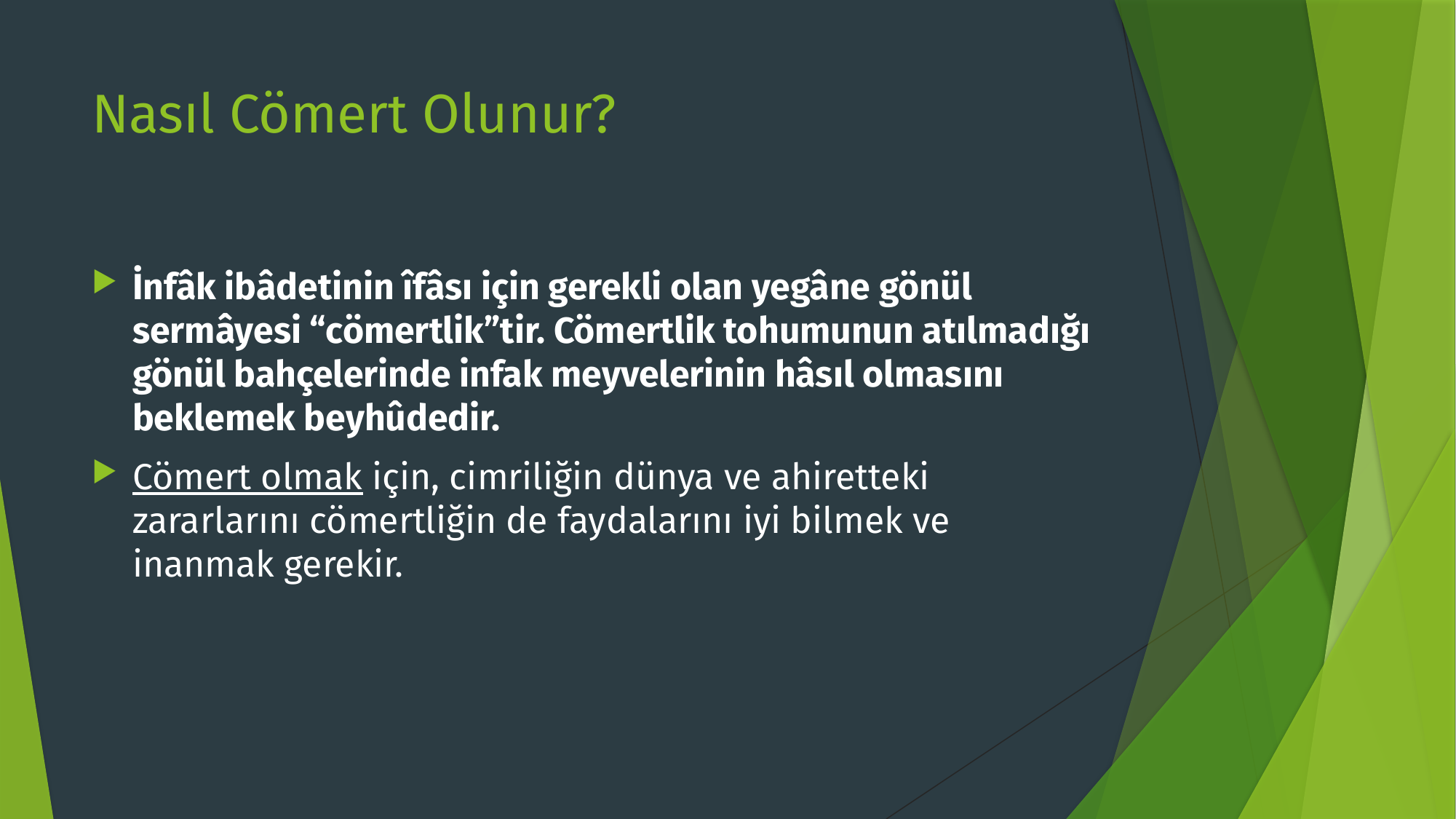

# Nasıl Cömert Olunur?
İnfâk ibâdetinin îfâsı için gerekli olan yegâne gönül sermâyesi “cömertlik”tir. Cömertlik tohumunun atılmadığı gönül bahçelerinde infak meyvelerinin hâsıl olmasını beklemek beyhûdedir.
Cömert olmak için, cimriliğin dünya ve ahiretteki zararlarını cömertliğin de faydalarını iyi bilmek ve inanmak gerekir.